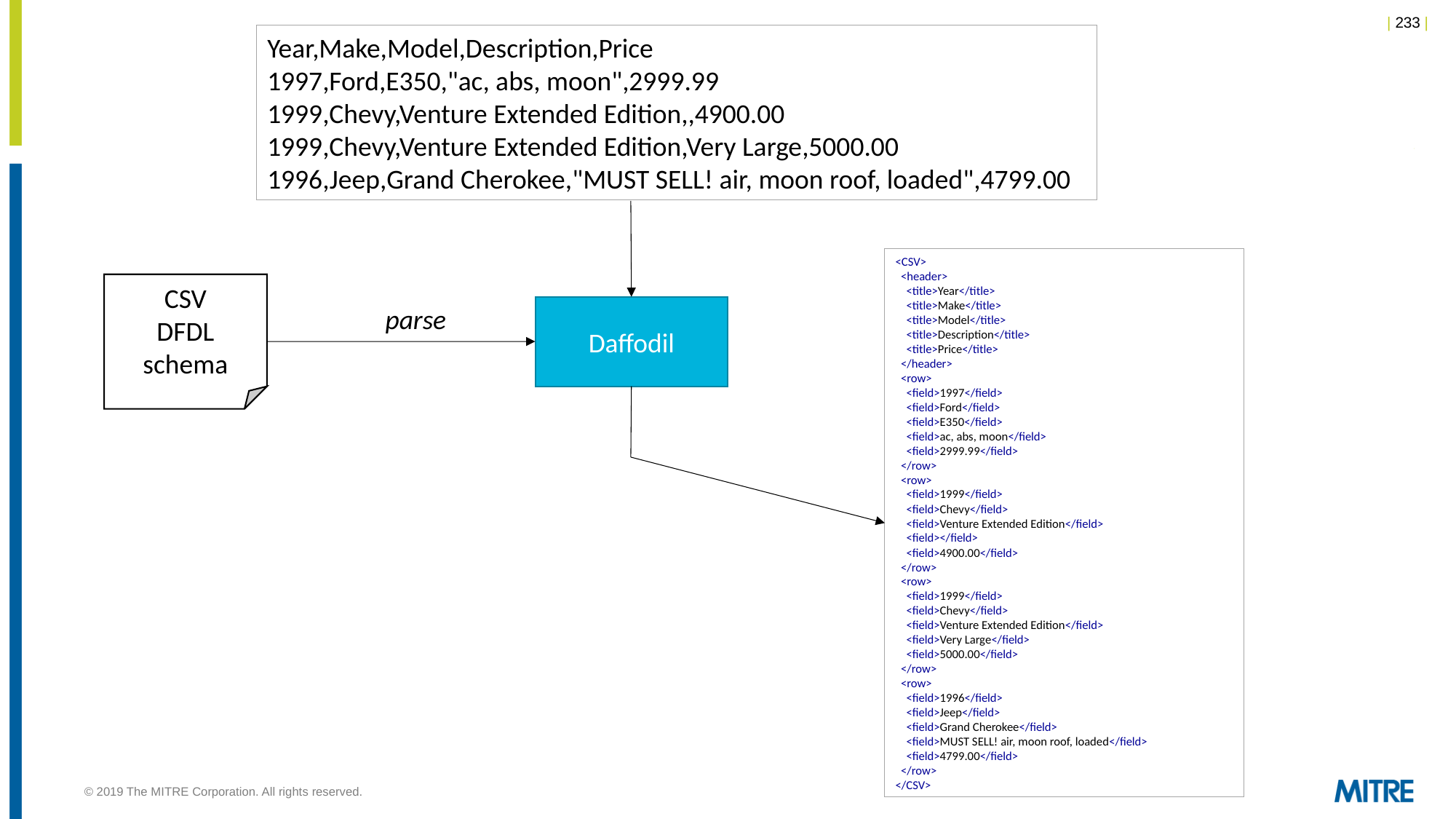

Year,Make,Model,Description,Price
1997,Ford,E350,"ac, abs, moon",2999.99
1999,Chevy,Venture Extended Edition,,4900.00
1999,Chevy,Venture Extended Edition,Very Large,5000.00
1996,Jeep,Grand Cherokee,"MUST SELL! air, moon roof, loaded",4799.00
<CSV>
  <header>
    <title>Year</title>
    <title>Make</title>
    <title>Model</title>
    <title>Description</title>
    <title>Price</title>
  </header>
  <row>
    <field>1997</field>
    <field>Ford</field>
    <field>E350</field>
    <field>ac, abs, moon</field>
    <field>2999.99</field>
  </row>
  <row>
    <field>1999</field>
    <field>Chevy</field>
    <field>Venture Extended Edition</field>
    <field></field>
    <field>4900.00</field>
  </row>
  <row>
    <field>1999</field>
    <field>Chevy</field>
    <field>Venture Extended Edition</field>
    <field>Very Large</field>
    <field>5000.00</field>
  </row>
  <row>
    <field>1996</field>
    <field>Jeep</field>
    <field>Grand Cherokee</field>
    <field>MUST SELL! air, moon roof, loaded</field>
    <field>4799.00</field>
  </row>
</CSV>
CSV
DFDL
schema
parse
Daffodil
© 2019 The MITRE Corporation. All rights reserved.